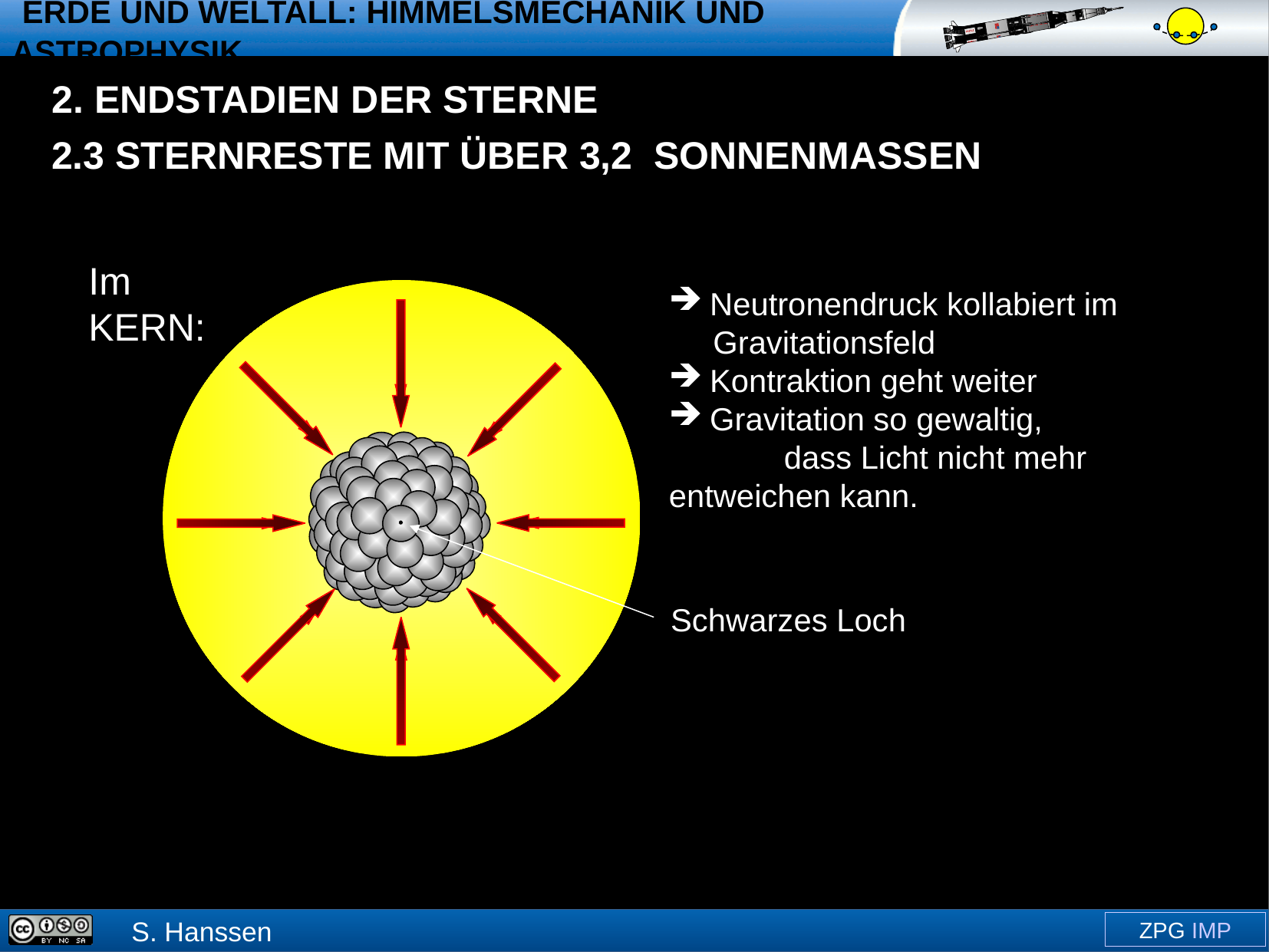

2. Endstadien der Sterne
2.3 Sternreste mit über 3,2  Sonnenmassen
Im KERN:
 Neutronendruck kollabiert im
     Gravitationsfeld
 Kontraktion geht weiter
 Gravitation so gewaltig,
	dass Licht nicht mehr 	entweichen kann.

Schwarzes Loch